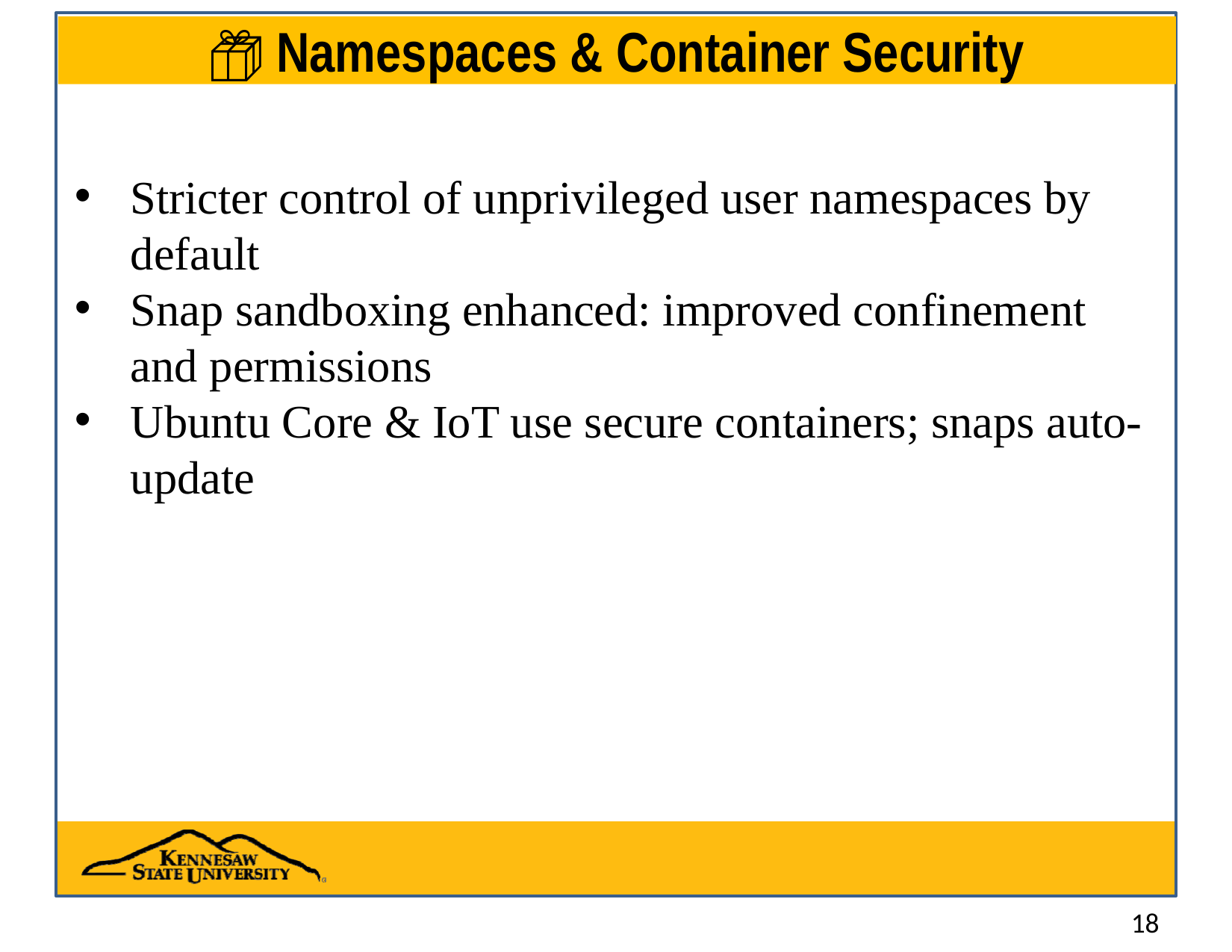

# 📦 Namespaces & Container Security
Stricter control of unprivileged user namespaces by default
Snap sandboxing enhanced: improved confinement and permissions
Ubuntu Core & IoT use secure containers; snaps auto-update